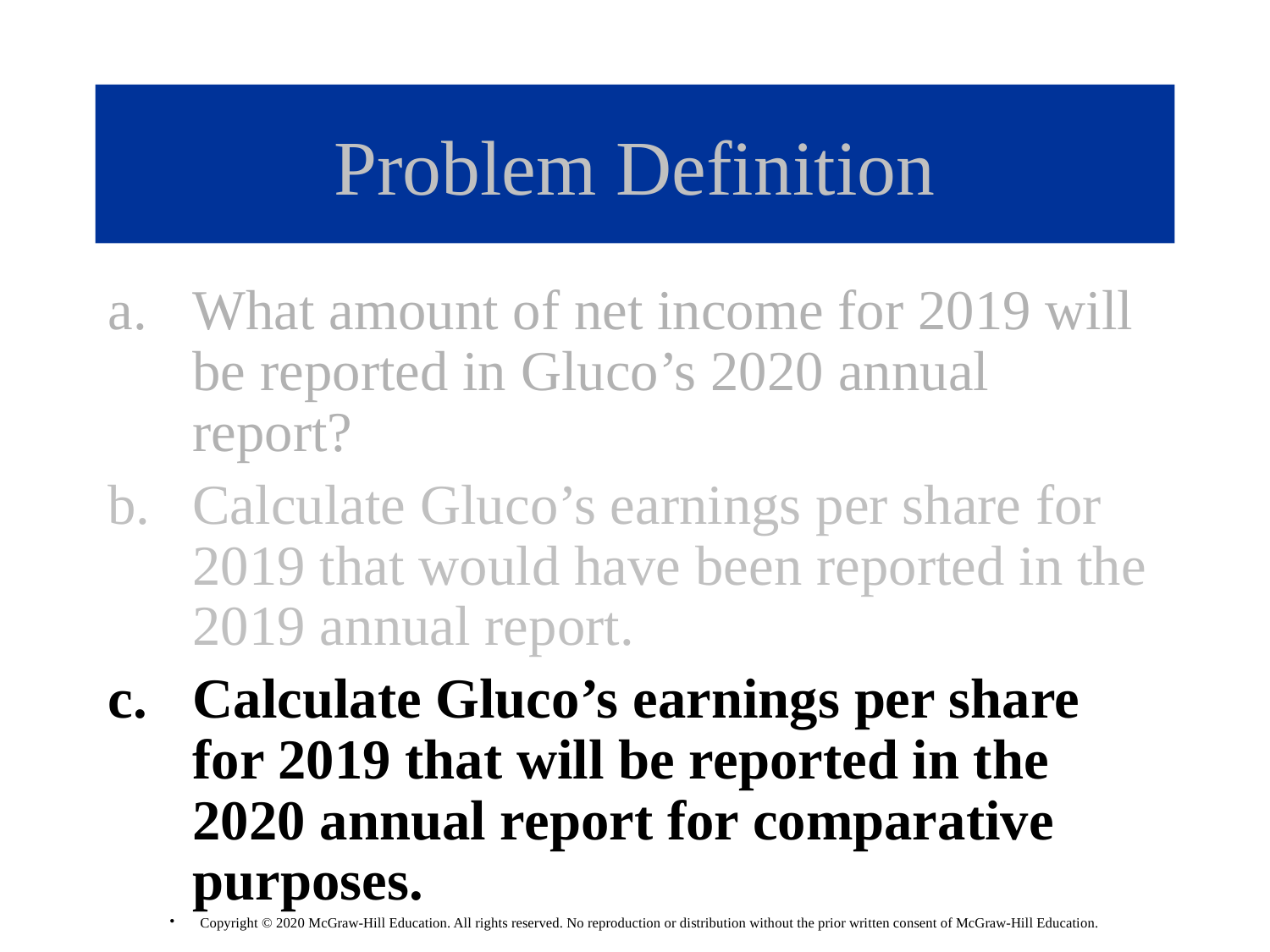

# Problem Definition
What amount of net income for 2019 will be reported in Gluco’s 2020 annual report?
Calculate Gluco’s earnings per share for 2019 that would have been reported in the 2019 annual report.
Calculate Gluco’s earnings per share for 2019 that will be reported in the 2020 annual report for comparative purposes.